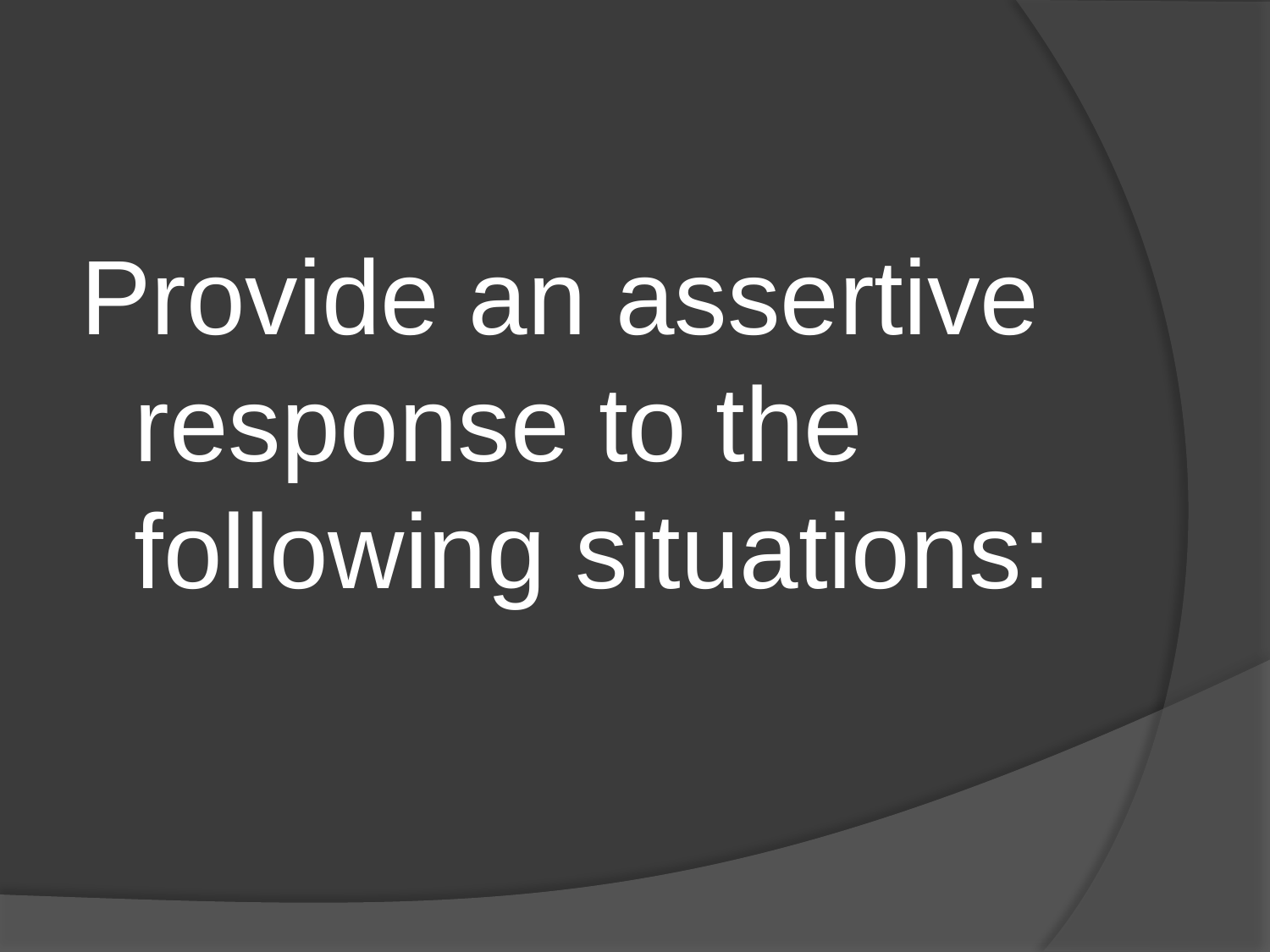

Provide an assertive response to the following situations: